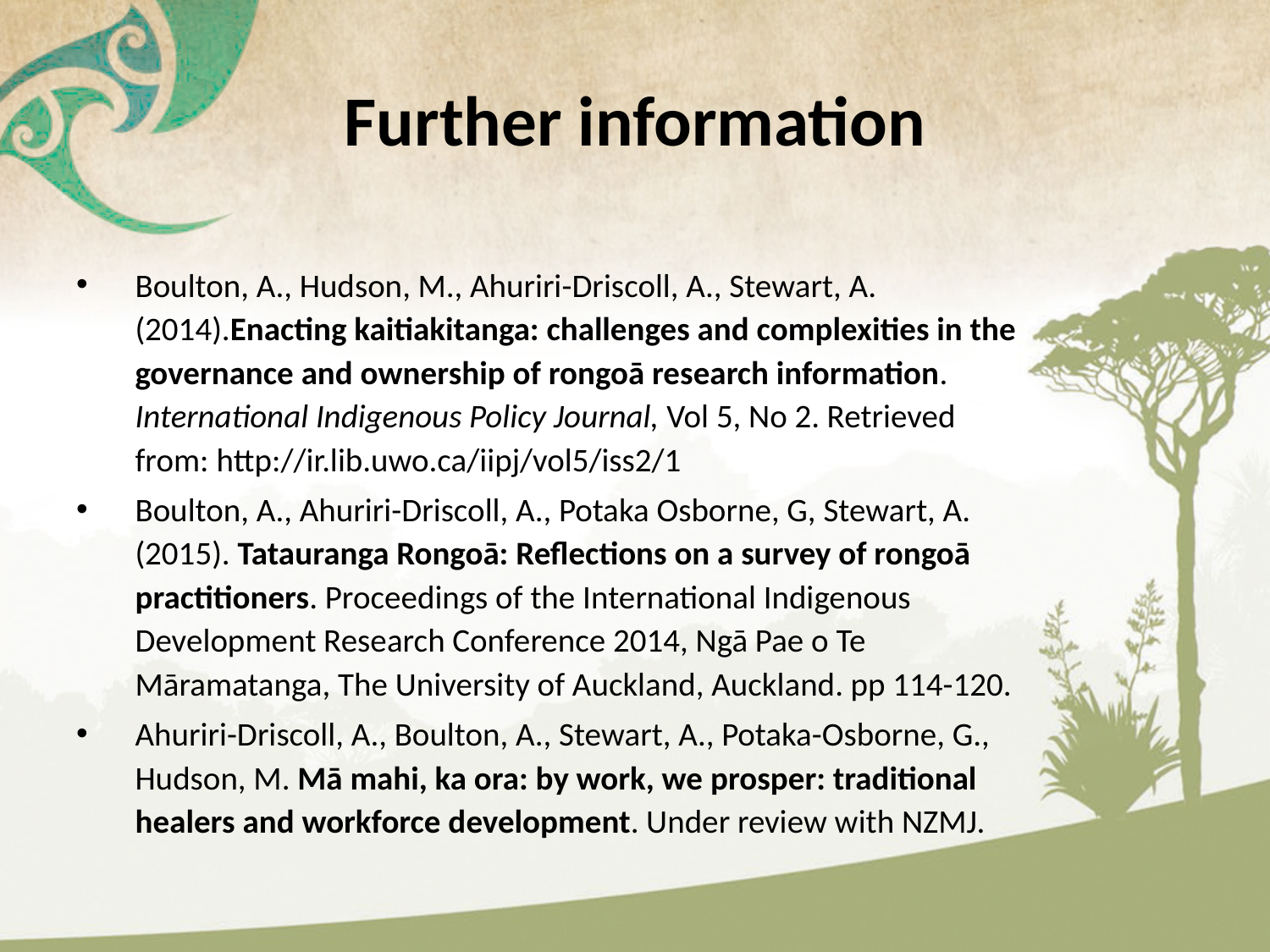

# Further information
Boulton, A., Hudson, M., Ahuriri-Driscoll, A., Stewart, A. (2014).Enacting kaitiakitanga: challenges and complexities in the governance and ownership of rongoā research information. International Indigenous Policy Journal, Vol 5, No 2. Retrieved from: http://ir.lib.uwo.ca/iipj/vol5/iss2/1
Boulton, A., Ahuriri-Driscoll, A., Potaka Osborne, G, Stewart, A. (2015). Tatauranga Rongoā: Reflections on a survey of rongoā practitioners. Proceedings of the International Indigenous Development Research Conference 2014, Ngā Pae o Te Māramatanga, The University of Auckland, Auckland. pp 114-120.
Ahuriri-Driscoll, A., Boulton, A., Stewart, A., Potaka-Osborne, G., Hudson, M. Mā mahi, ka ora: by work, we prosper: traditional healers and workforce development. Under review with NZMJ.